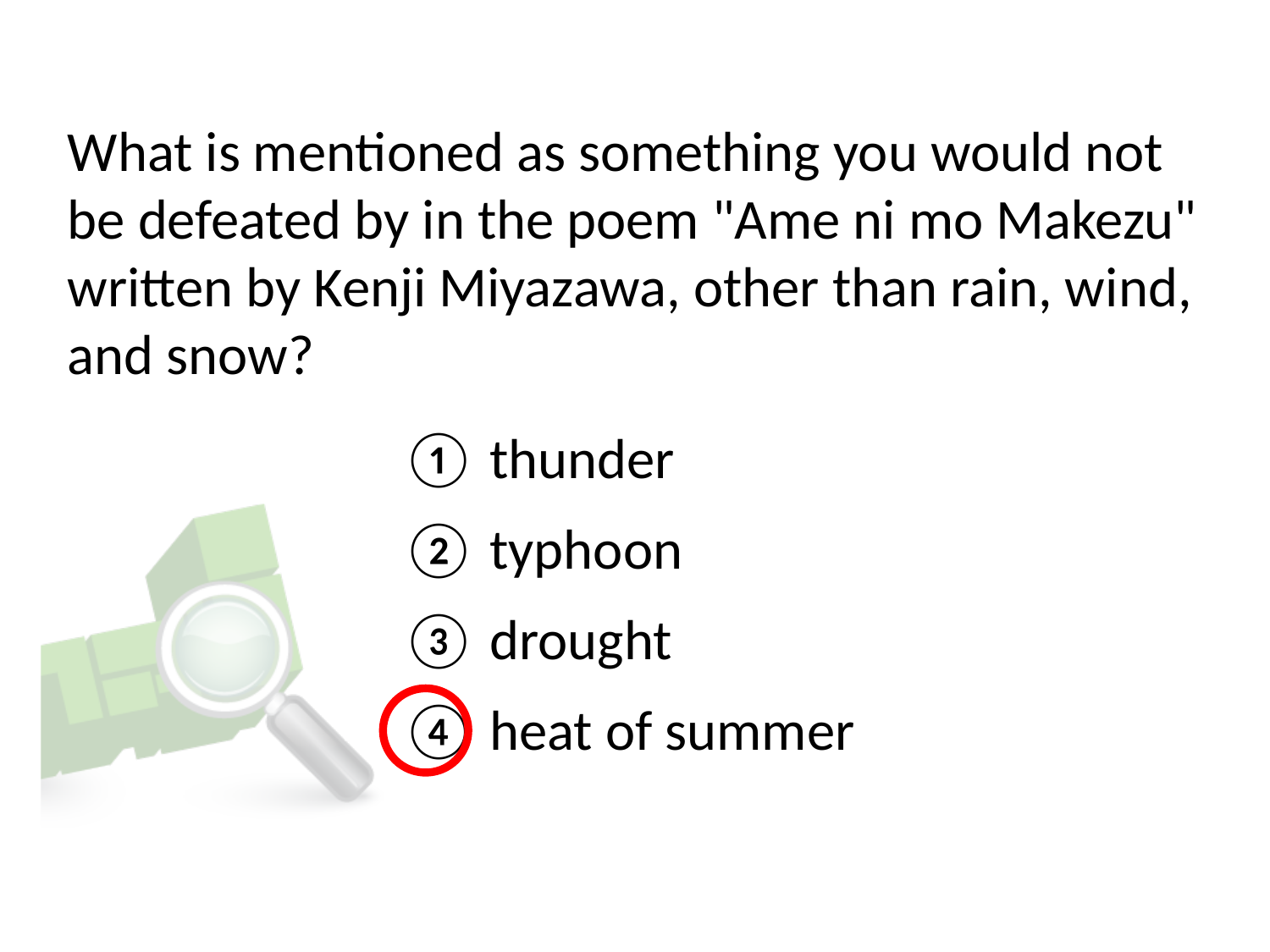

# What is mentioned as something you would not be defeated by in the poem "Ame ni mo Makezu" written by Kenji Miyazawa, other than rain, wind, and snow?
① thunder
② typhoon
③ drought
④ heat of summer